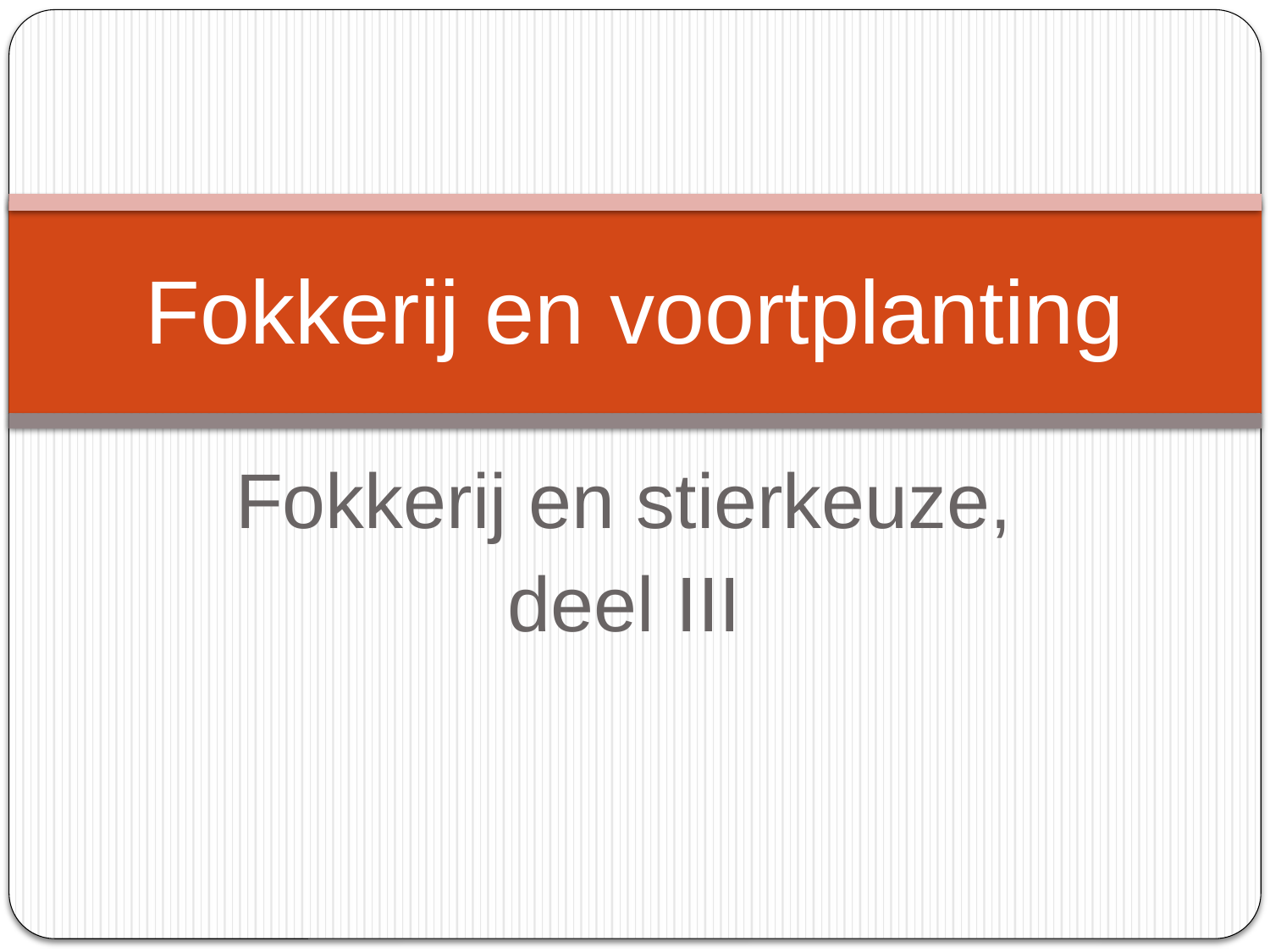

# Fokkerij en voortplanting
Fokkerij en stierkeuze,
deel III